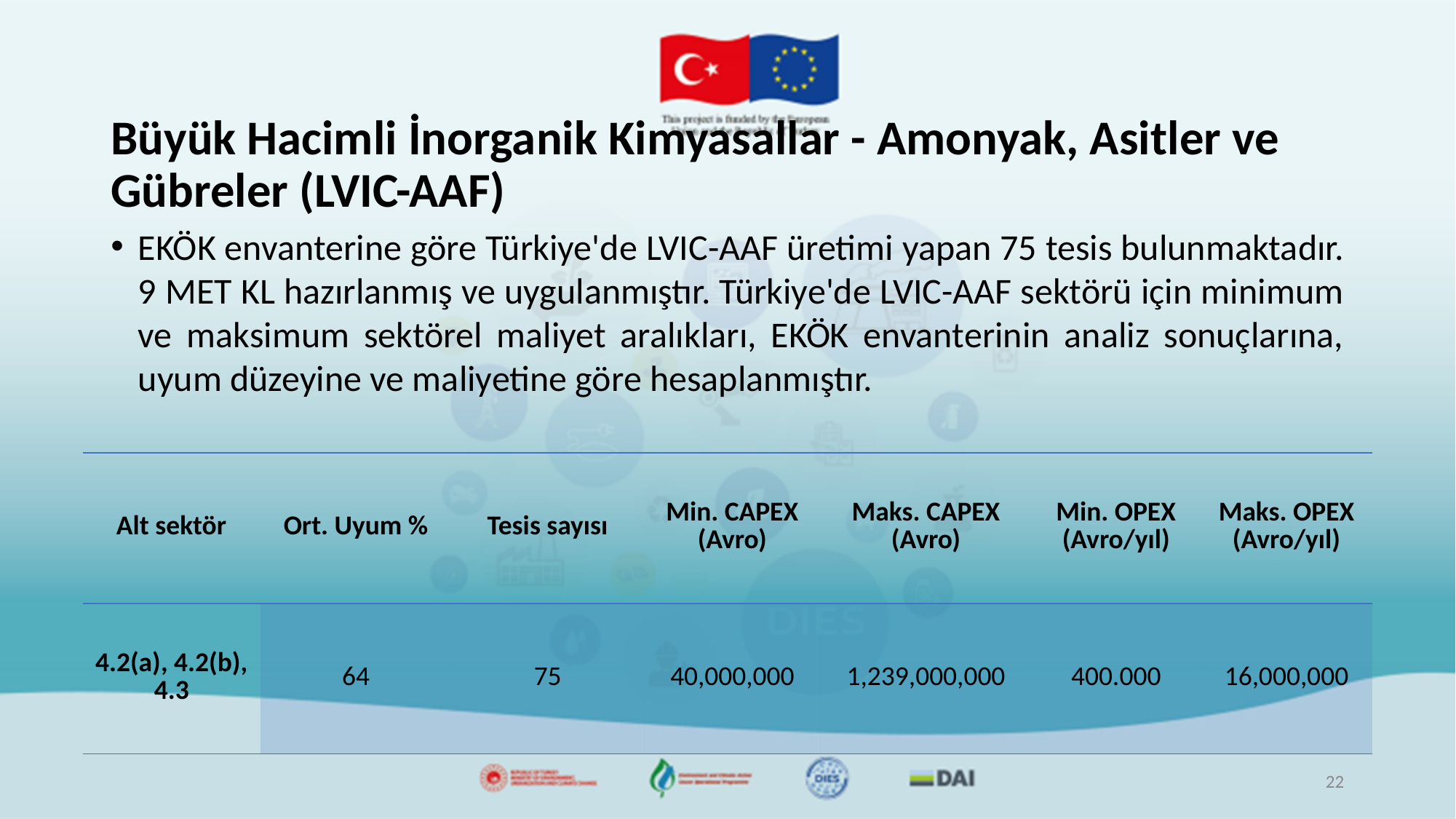

# Büyük Hacimli İnorganik Kimyasallar - Amonyak, Asitler ve Gübreler (LVIC-AAF)
EKÖK envanterine göre Türkiye'de LVIC-AAF üretimi yapan 75 tesis bulunmaktadır. 9 MET KL hazırlanmış ve uygulanmıştır. Türkiye'de LVIC-AAF sektörü için minimum ve maksimum sektörel maliyet aralıkları, EKÖK envanterinin analiz sonuçlarına, uyum düzeyine ve maliyetine göre hesaplanmıştır.

| Alt sektör | Ort. Uyum % | Tesis sayısı | Min. CAPEX (Avro) | Maks. CAPEX (Avro) | Min. OPEX (Avro/yıl) | Maks. OPEX (Avro/yıl) |
| --- | --- | --- | --- | --- | --- | --- |
| 4.2(a), 4.2(b), 4.3 | 64 | 75 | 40,000,000 | 1,239,000,000 | 400.000 | 16,000,000 |
22